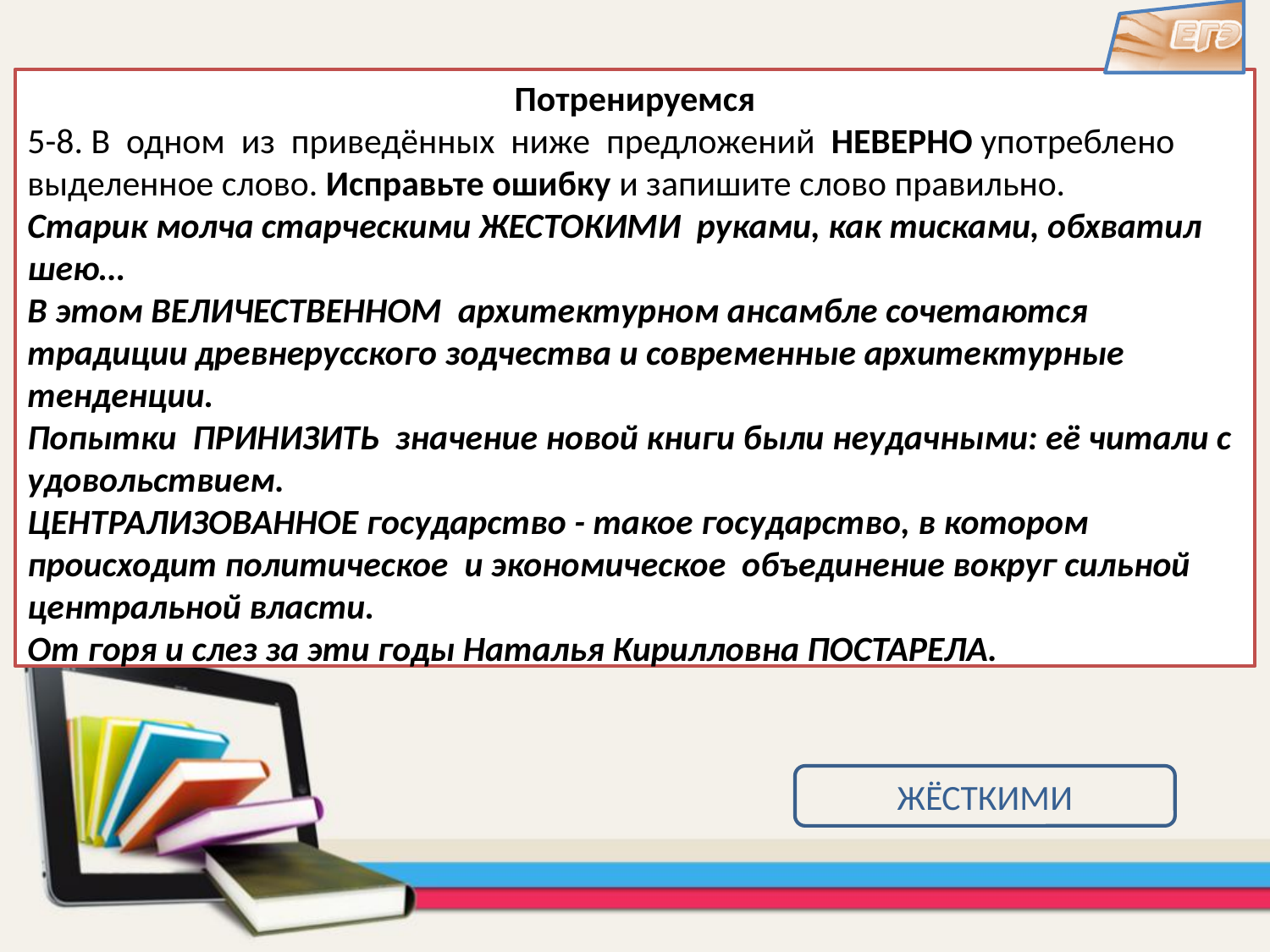

Потренируемся
5-8. В  одном  из  приведённых  ниже  предложений  НЕВЕРНО употреблено выделенное слово. Исправьте ошибку и запишите слово правильно.
Старик молча старческими ЖЕСТОКИМИ  руками, как тисками, обхватил шею…
В этом ВЕЛИЧЕСТВЕННОМ  архитектурном ансамбле сочетаются традиции древнерусского зодчества и современные архитектурные тенденции.
Попытки  ПРИНИЗИТЬ  значение новой книги были неудачными: её читали с удовольствием.
ЦЕНТРАЛИЗОВАННОЕ государство - такое государство, в котором происходит политическое  и экономическое  объединение вокруг сильной центральной власти.
От горя и слез за эти годы Наталья Кирилловна ПОСТАРЕЛА.
ЖЁСТКИМИ